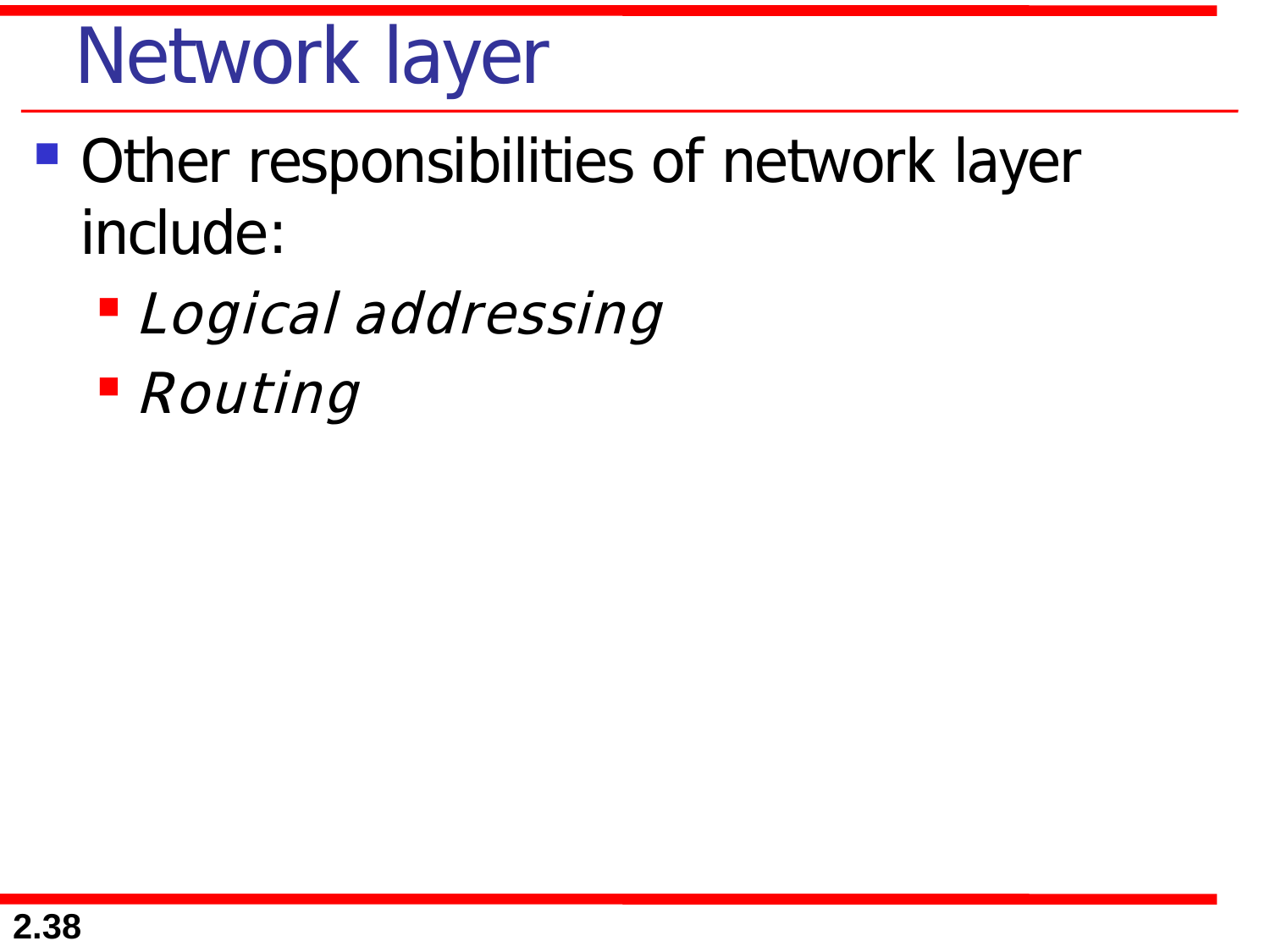

# Network layer

Other responsibilities of network layer include:
Logical addressing
Routing

2.38